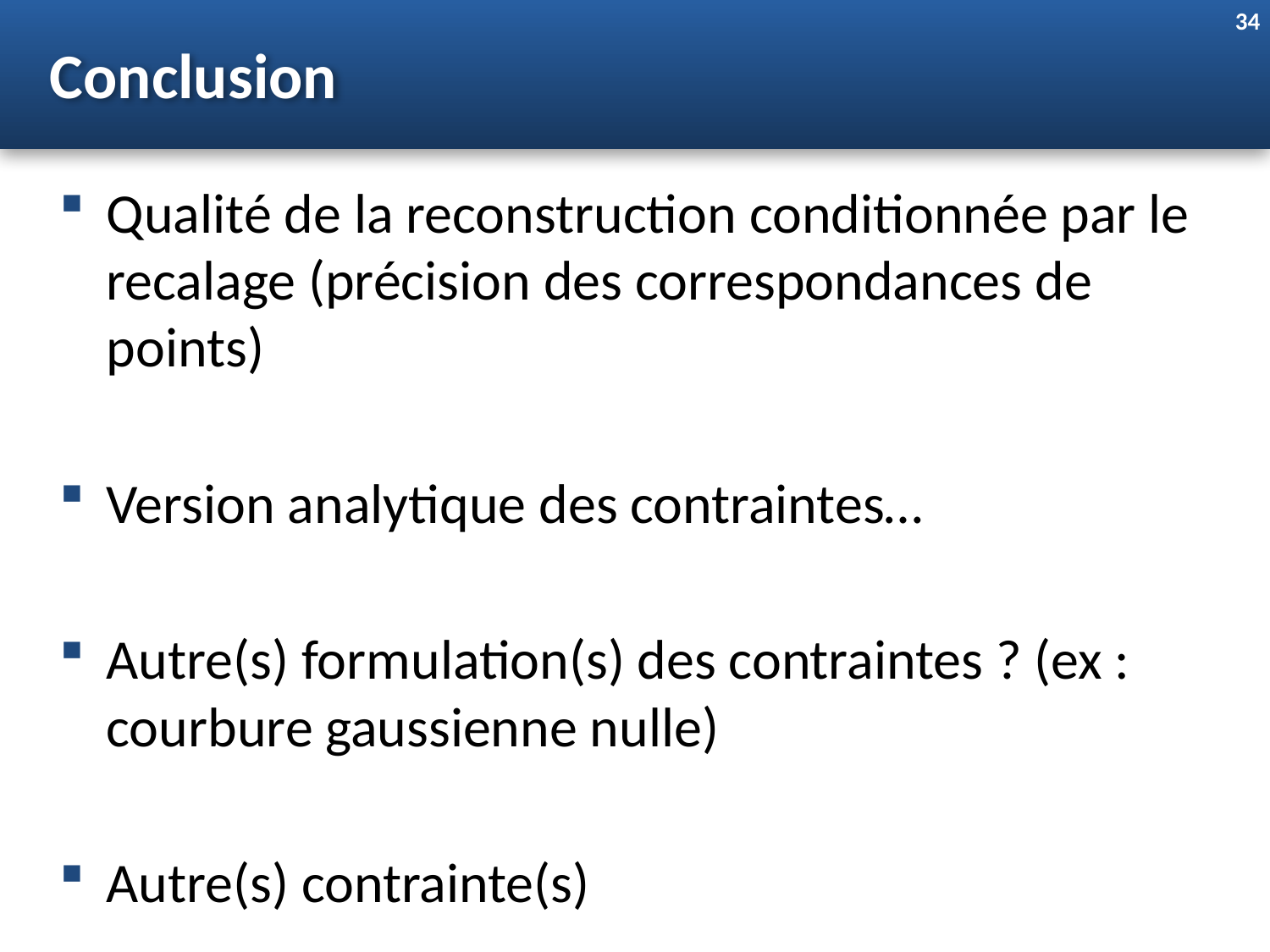

Conclusion
34
Qualité de la reconstruction conditionnée par le recalage (précision des correspondances de points)

Version analytique des contraintes…

Autre(s) formulation(s) des contraintes ? (ex : courbure gaussienne nulle)

Autre(s) contrainte(s)